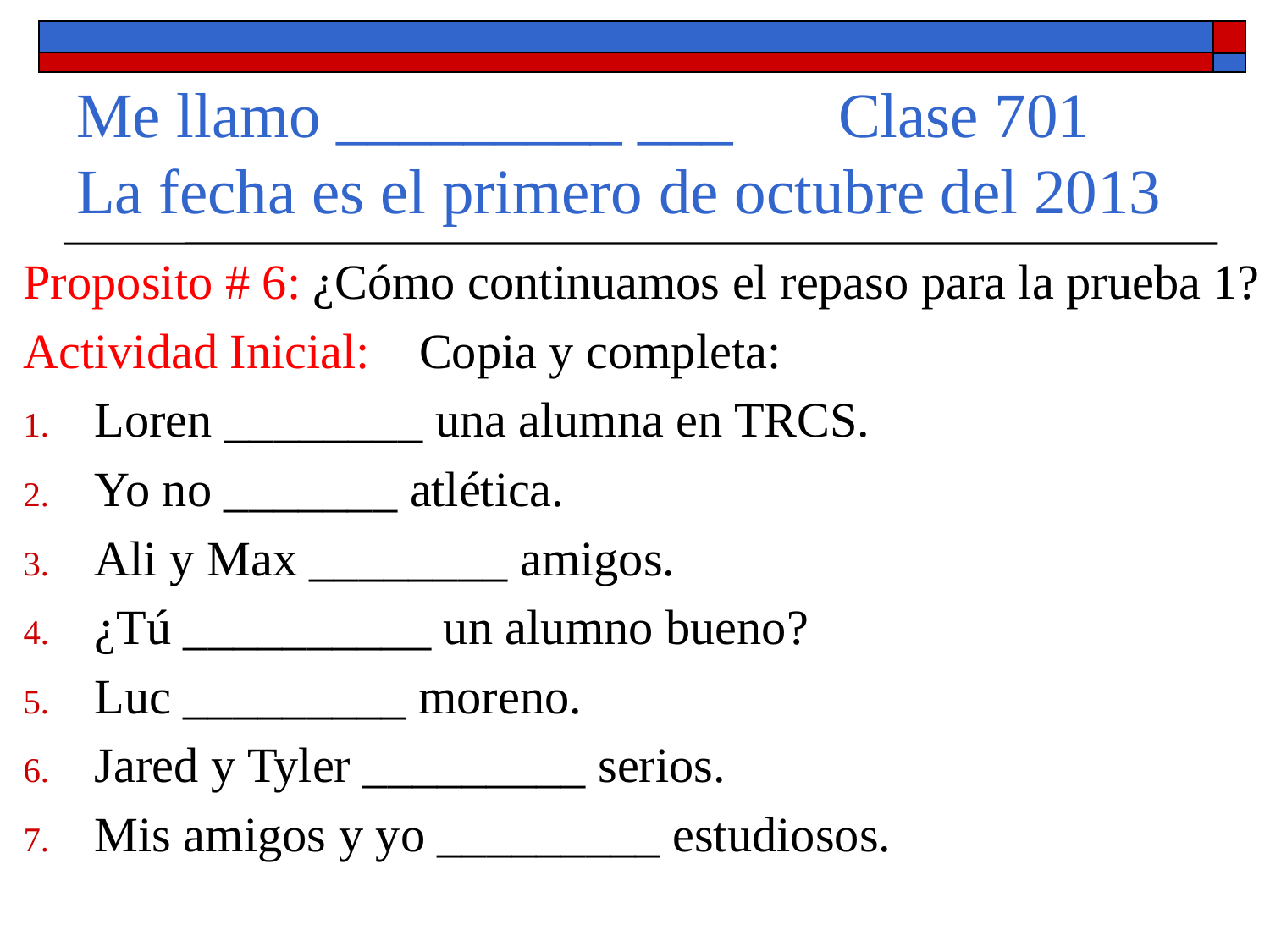

# Me llamo _________ ___ 	Clase 701 La fecha es el primero de octubre del 2013
Proposito # 6: ¿Cómo continuamos el repaso para la prueba 1?
Actividad Inicial:    Copia y completa:
Loren ________ una alumna en TRCS.
Yo no _______ atlética.
Ali y Max ________ amigos.
¿Tú __________ un alumno bueno?
Luc _________ moreno.
Jared y Tyler _________ serios.
Mis amigos y yo _________ estudiosos.